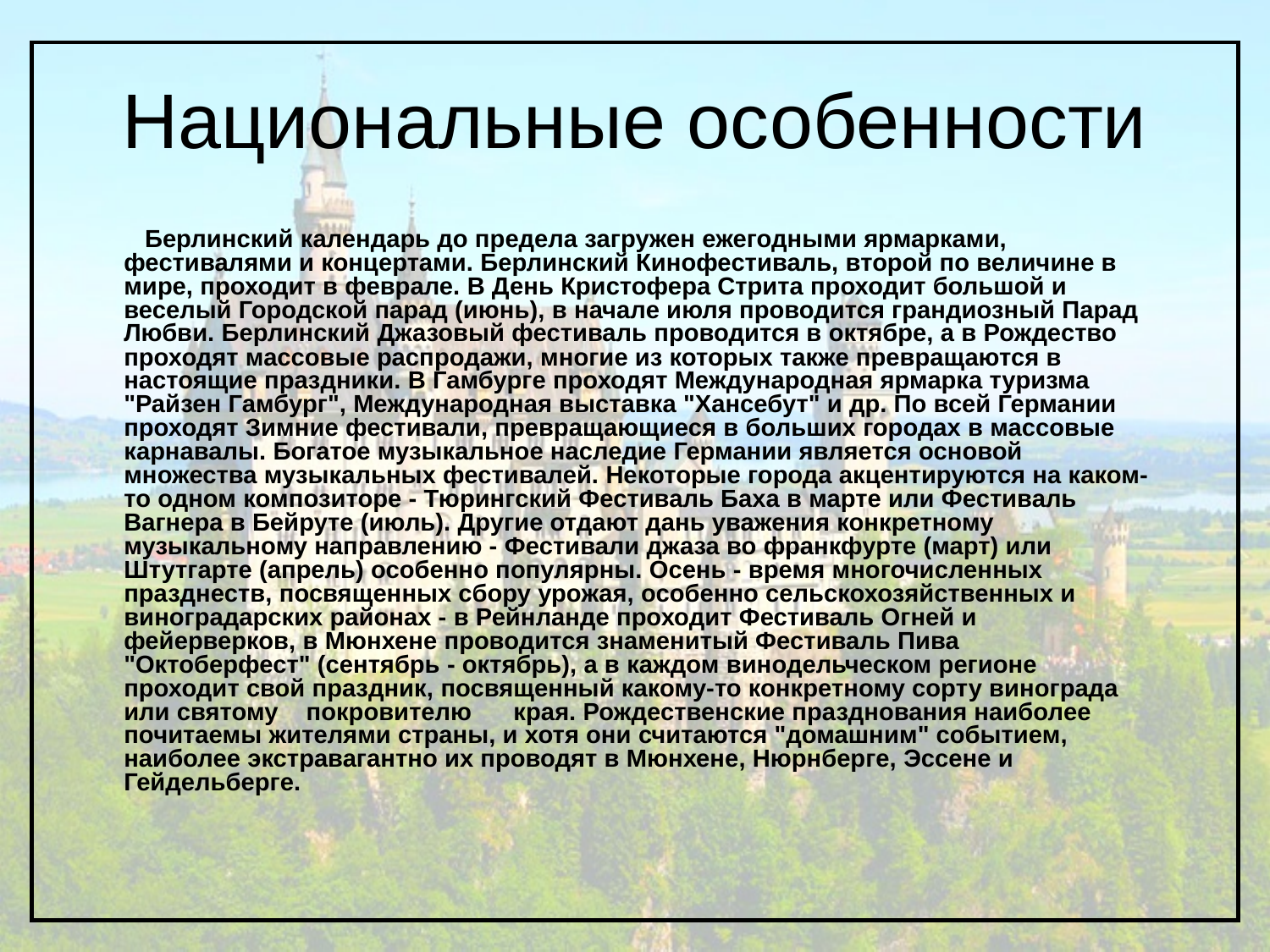

# Национальные особенности
|  |
| --- |
	   Берлинский календарь до предела загружен ежегодными ярмарками, фестивалями и концертами. Берлинский Кинофестиваль, второй по величине в мире, проходит в феврале. В День Кристофера Стрита проходит большой и веселый Городской парад (июнь), в начале июля проводится грандиозный Парад Любви. Берлинский Джазовый фестиваль проводится в октябре, а в Рождество проходят массовые распродажи, многие из которых также превращаются в настоящие праздники. В Гамбурге проходят Международная ярмарка туризма "Райзен Гамбург", Международная выставка "Хансебут" и др. По всей Германии проходят Зимние фестивали, превращающиеся в больших городах в массовые карнавалы. Богатое музыкальное наследие Германии является основой множества музыкальных фестивалей. Некоторые города акцентируются на каком-то одном композиторе - Тюрингский Фестиваль Баха в марте или Фестиваль Вагнера в Бейруте (июль). Другие отдают дань уважения конкретному музыкальному направлению - Фестивали джаза во франкфурте (март) или Штутгарте (апрель) особенно популярны. Осень - время многочисленных празднеств, посвященных сбору урожая, особенно сельскохозяйственных и виноградарских районах - в Рейнланде проходит Фестиваль Огней и фейерверков, в Мюнхене проводится знаменитый Фестиваль Пива "Октоберфест" (сентябрь - октябрь), а в каждом винодельческом регионе проходит свой праздник, посвященный какому-то конкретному сорту винограда или святому    покровителю      края. Рождественские празднования наиболее почитаемы жителями страны, и хотя они считаются "домашним" событием, наиболее экстравагантно их проводят в Мюнхене, Нюрнберге, Эссене и Гейдельберге.